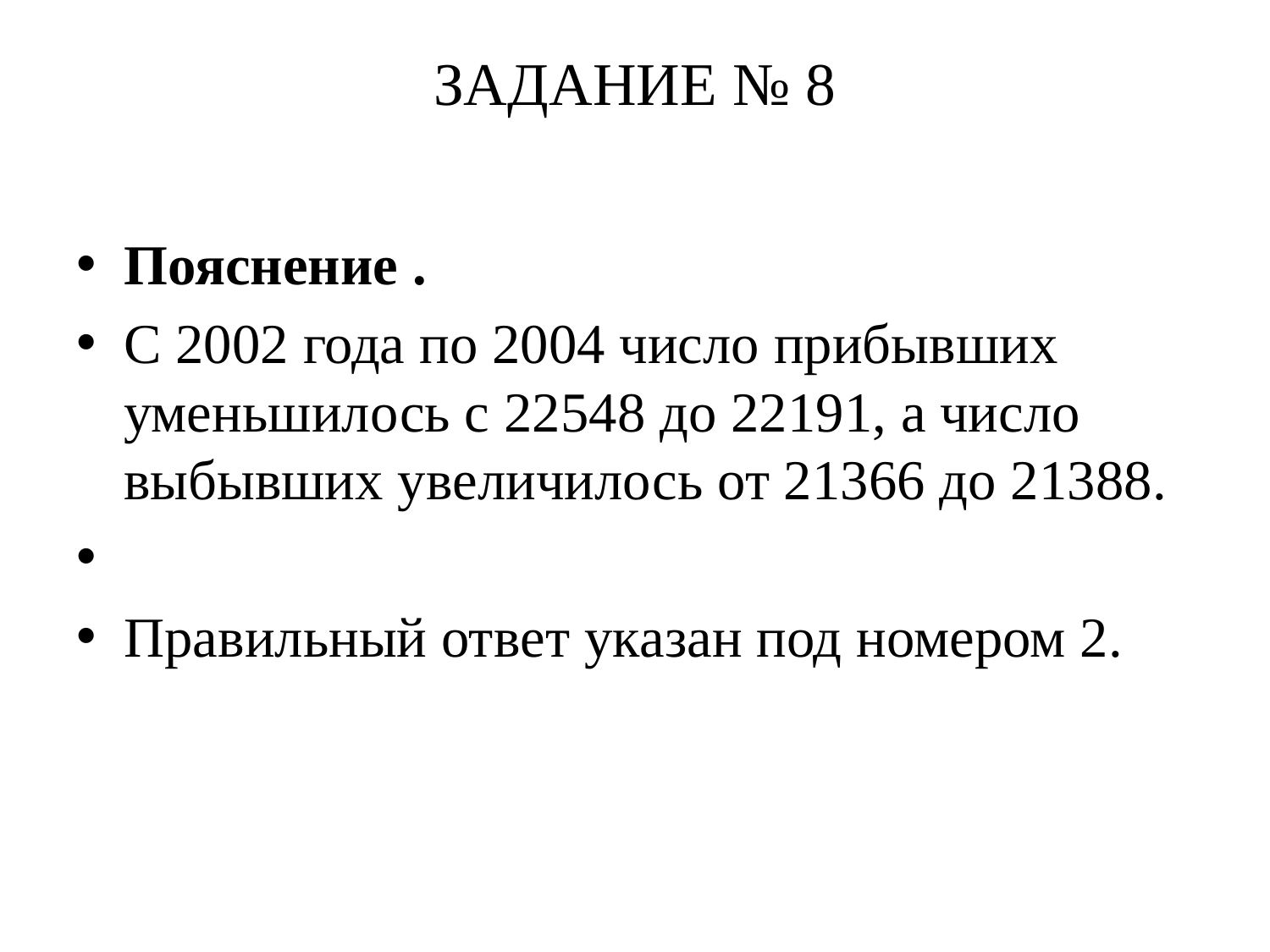

# ЗАДАНИЕ № 8
Пояснение .
С 2002 года по 2004 число прибывших уменьшилось с 22548 до 22191, а число выбывших увеличилось от 21366 до 21388.

Правильный ответ ука­зан под но­ме­ром 2.